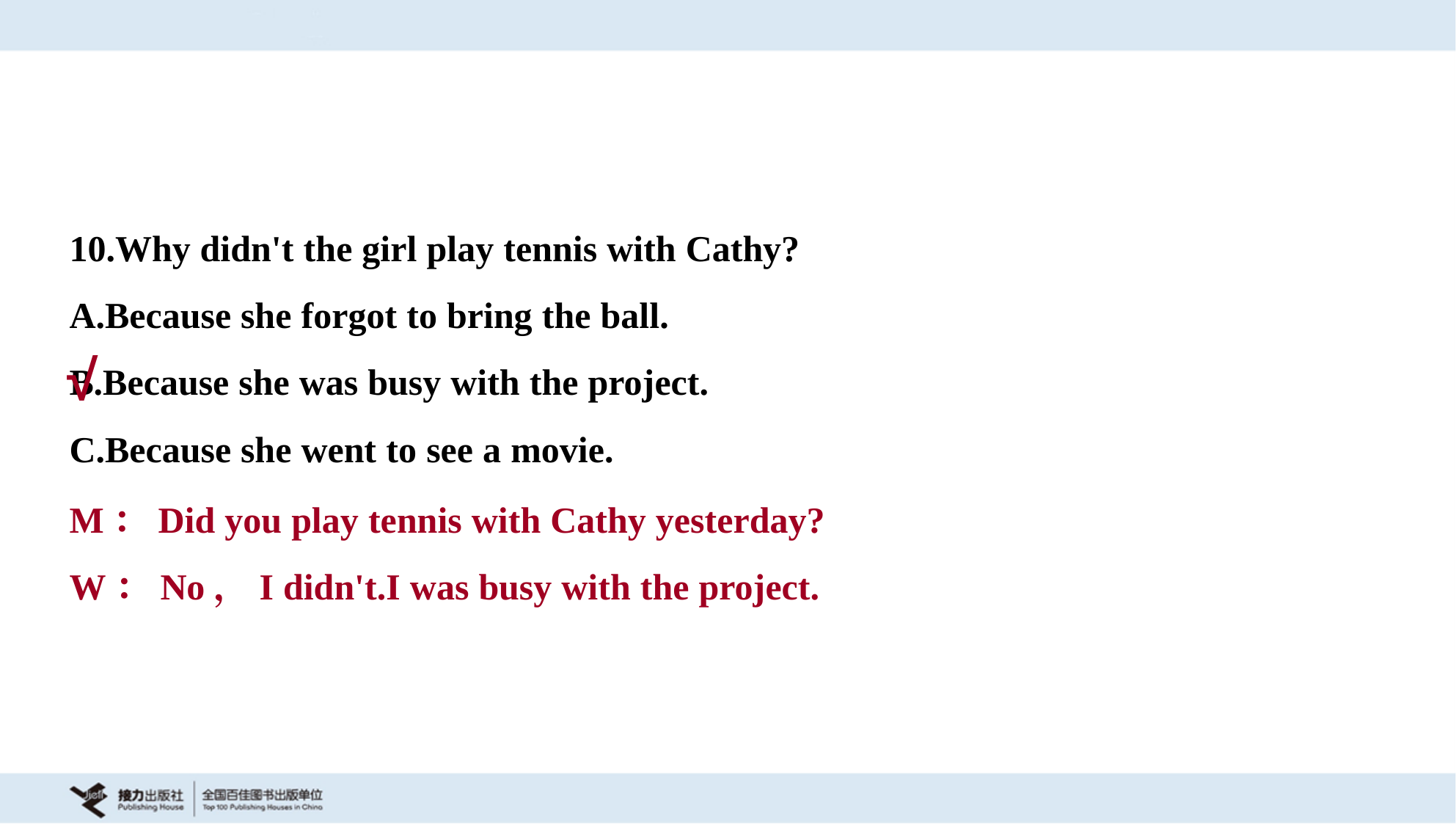

10.Why didn't the girl play tennis with Cathy?
A.Because she forgot to bring the ball.
B.Because she was busy with the project.
C.Because she went to see a movie.
√
M：Did you play tennis with Cathy yesterday?
W：No，I didn't.I was busy with the project.